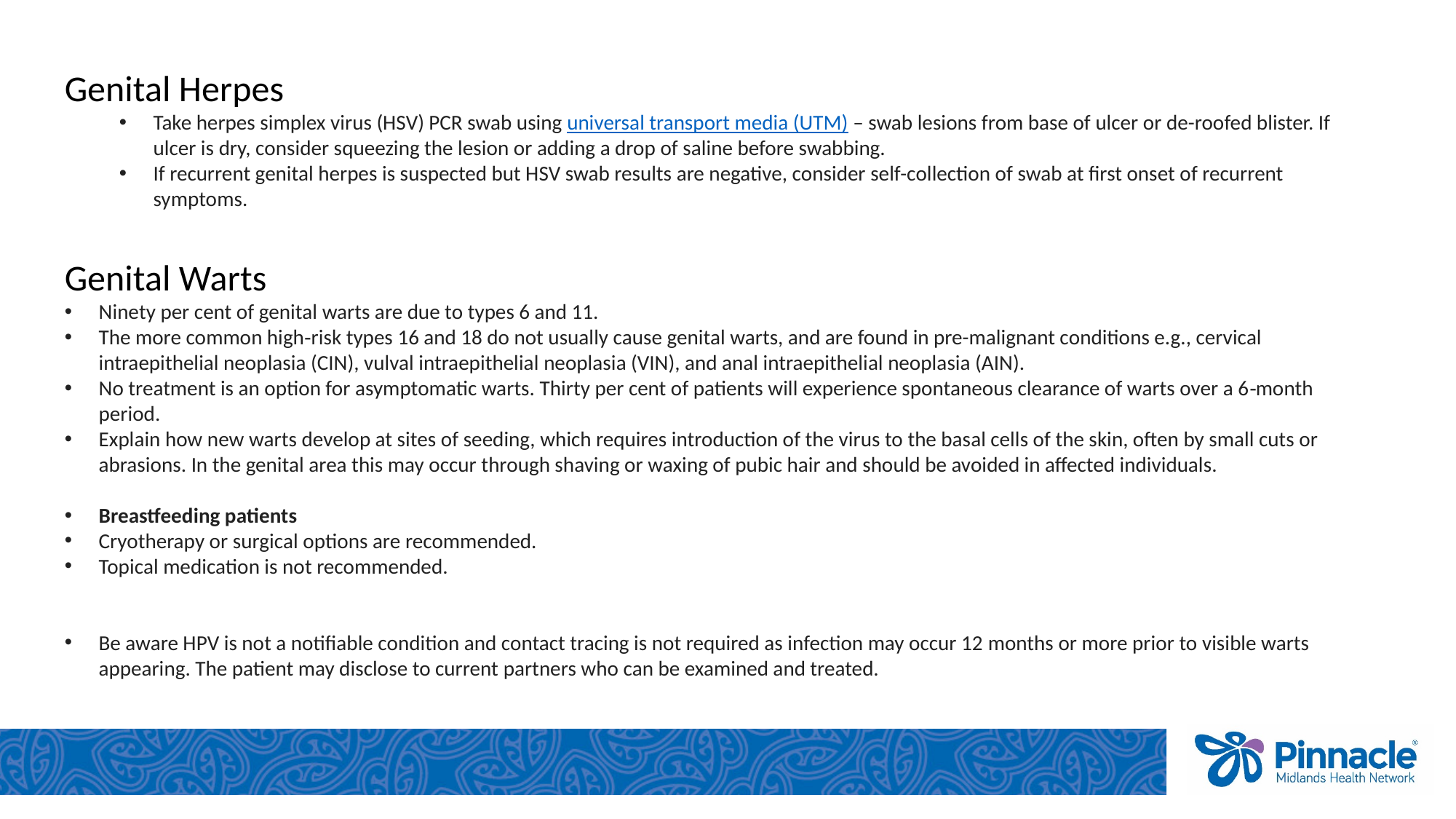

Genital Herpes
Take herpes simplex virus (HSV) PCR swab using universal transport media (UTM) – swab lesions from base of ulcer or de-roofed blister. If ulcer is dry, consider squeezing the lesion or adding a drop of saline before swabbing.
If recurrent genital herpes is suspected but HSV swab results are negative, consider self-collection of swab at first onset of recurrent symptoms.

Genital Warts
Ninety per cent of genital warts are due to types 6 and 11.
The more common high‑risk types 16 and 18 do not usually cause genital warts, and are found in pre-malignant conditions e.g., cervical intraepithelial neoplasia (CIN), vulval intraepithelial neoplasia (VIN), and anal intraepithelial neoplasia (AIN).
No treatment is an option for asymptomatic warts. Thirty per cent of patients will experience spontaneous clearance of warts over a 6‑month period.
Explain how new warts develop at sites of seeding, which requires introduction of the virus to the basal cells of the skin, often by small cuts or abrasions. In the genital area this may occur through shaving or waxing of pubic hair and should be avoided in affected individuals.

Breastfeeding patients
Cryotherapy or surgical options are recommended.
Topical medication is not recommended.

Be aware HPV is not a notifiable condition and contact tracing is not required as infection may occur 12 months or more prior to visible warts appearing. The patient may disclose to current partners who can be examined and treated.